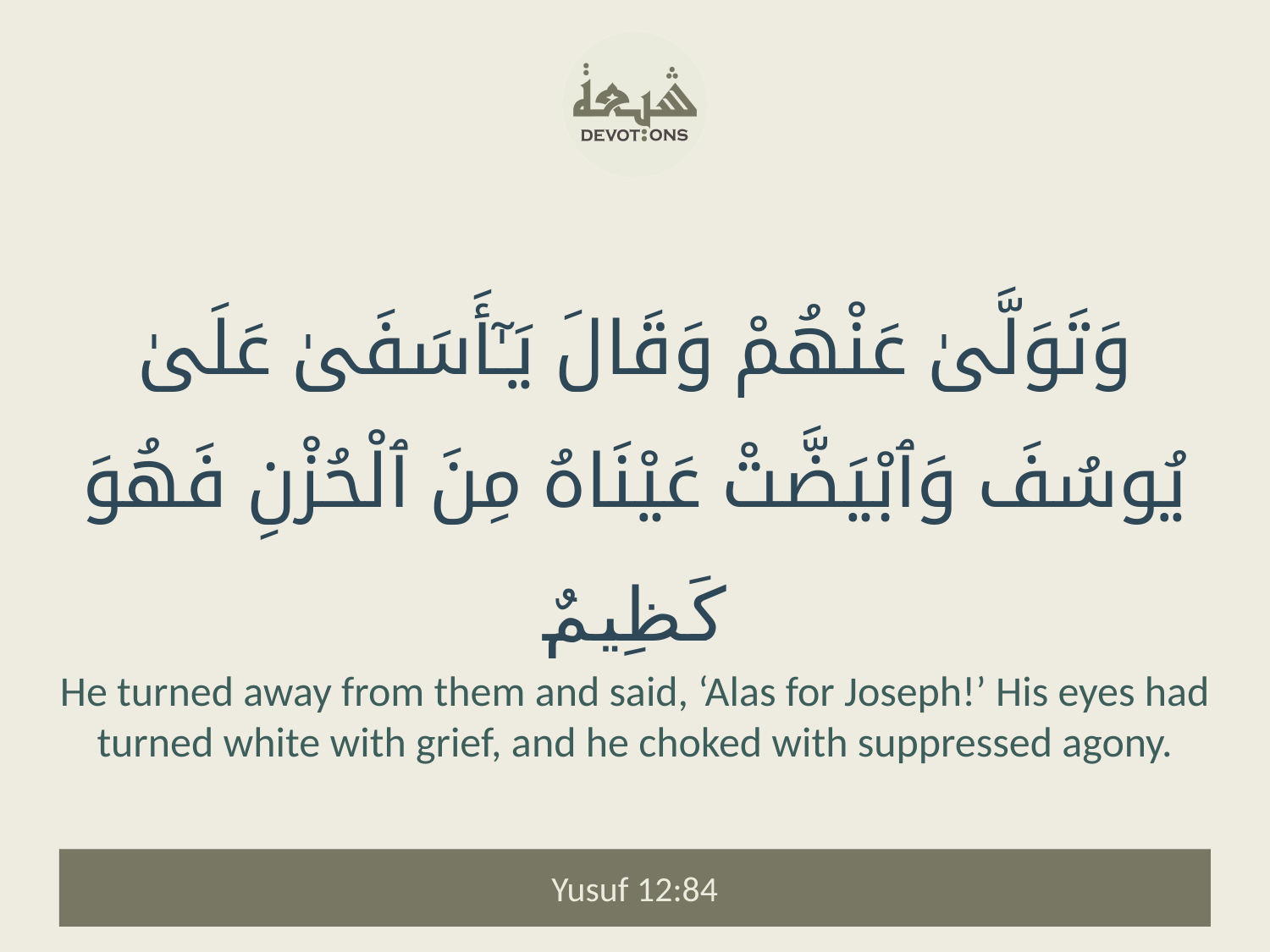

وَتَوَلَّىٰ عَنْهُمْ وَقَالَ يَـٰٓأَسَفَىٰ عَلَىٰ يُوسُفَ وَٱبْيَضَّتْ عَيْنَاهُ مِنَ ٱلْحُزْنِ فَهُوَ كَظِيمٌ
He turned away from them and said, ‘Alas for Joseph!’ His eyes had turned white with grief, and he choked with suppressed agony.
Yusuf 12:84